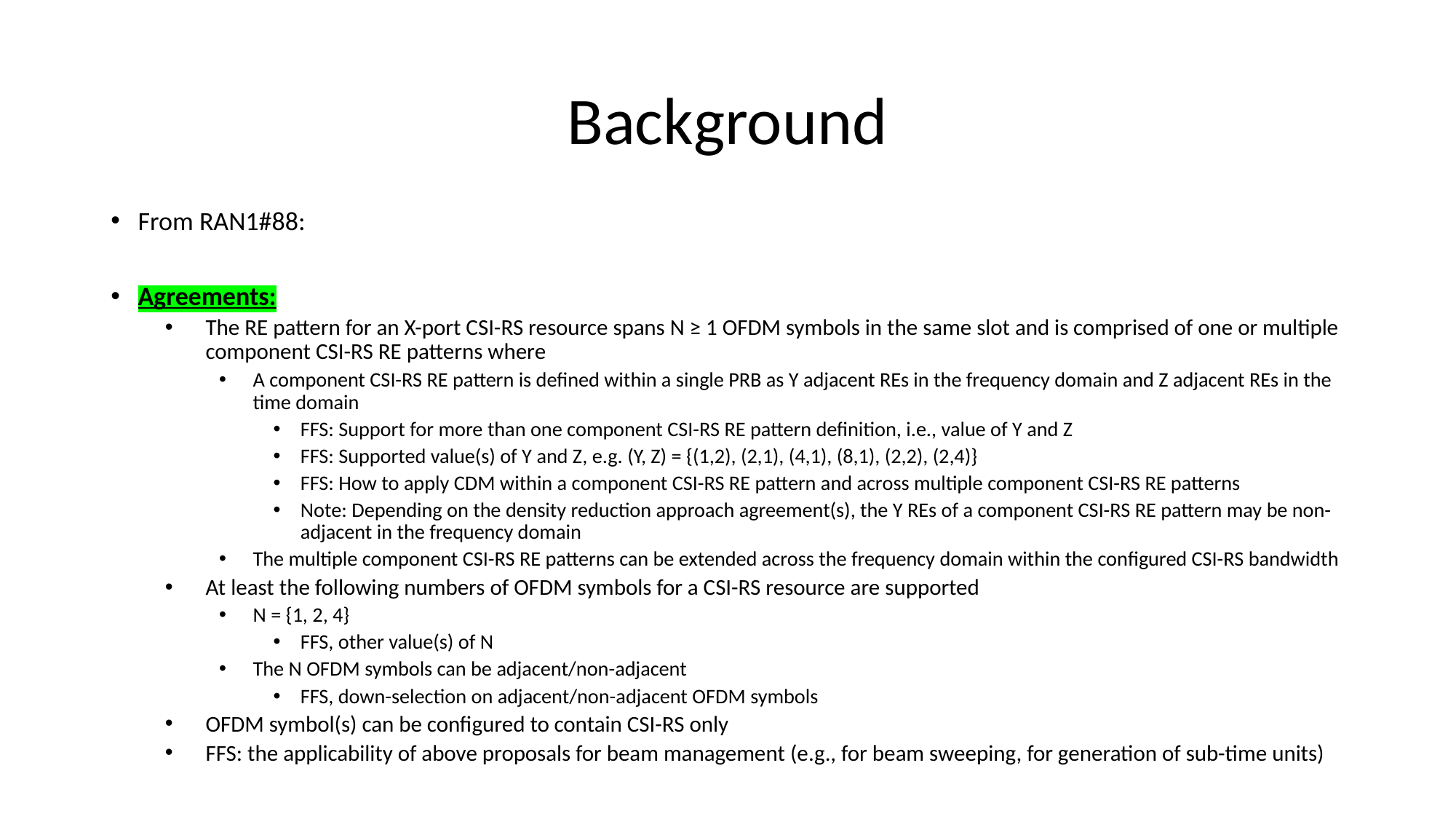

# Background
From RAN1#88:

Agreements:
The RE pattern for an X-port CSI-RS resource spans N ≥ 1 OFDM symbols in the same slot and is comprised of one or multiple component CSI-RS RE patterns where
A component CSI-RS RE pattern is defined within a single PRB as Y adjacent REs in the frequency domain and Z adjacent REs in the time domain
FFS: Support for more than one component CSI-RS RE pattern definition, i.e., value of Y and Z
FFS: Supported value(s) of Y and Z, e.g. (Y, Z) = {(1,2), (2,1), (4,1), (8,1), (2,2), (2,4)}
FFS: How to apply CDM within a component CSI-RS RE pattern and across multiple component CSI-RS RE patterns
Note: Depending on the density reduction approach agreement(s), the Y REs of a component CSI-RS RE pattern may be non-adjacent in the frequency domain
The multiple component CSI-RS RE patterns can be extended across the frequency domain within the configured CSI-RS bandwidth
At least the following numbers of OFDM symbols for a CSI-RS resource are supported
N = {1, 2, 4}
FFS, other value(s) of N
The N OFDM symbols can be adjacent/non-adjacent
FFS, down-selection on adjacent/non-adjacent OFDM symbols
OFDM symbol(s) can be configured to contain CSI-RS only
FFS: the applicability of above proposals for beam management (e.g., for beam sweeping, for generation of sub-time units)